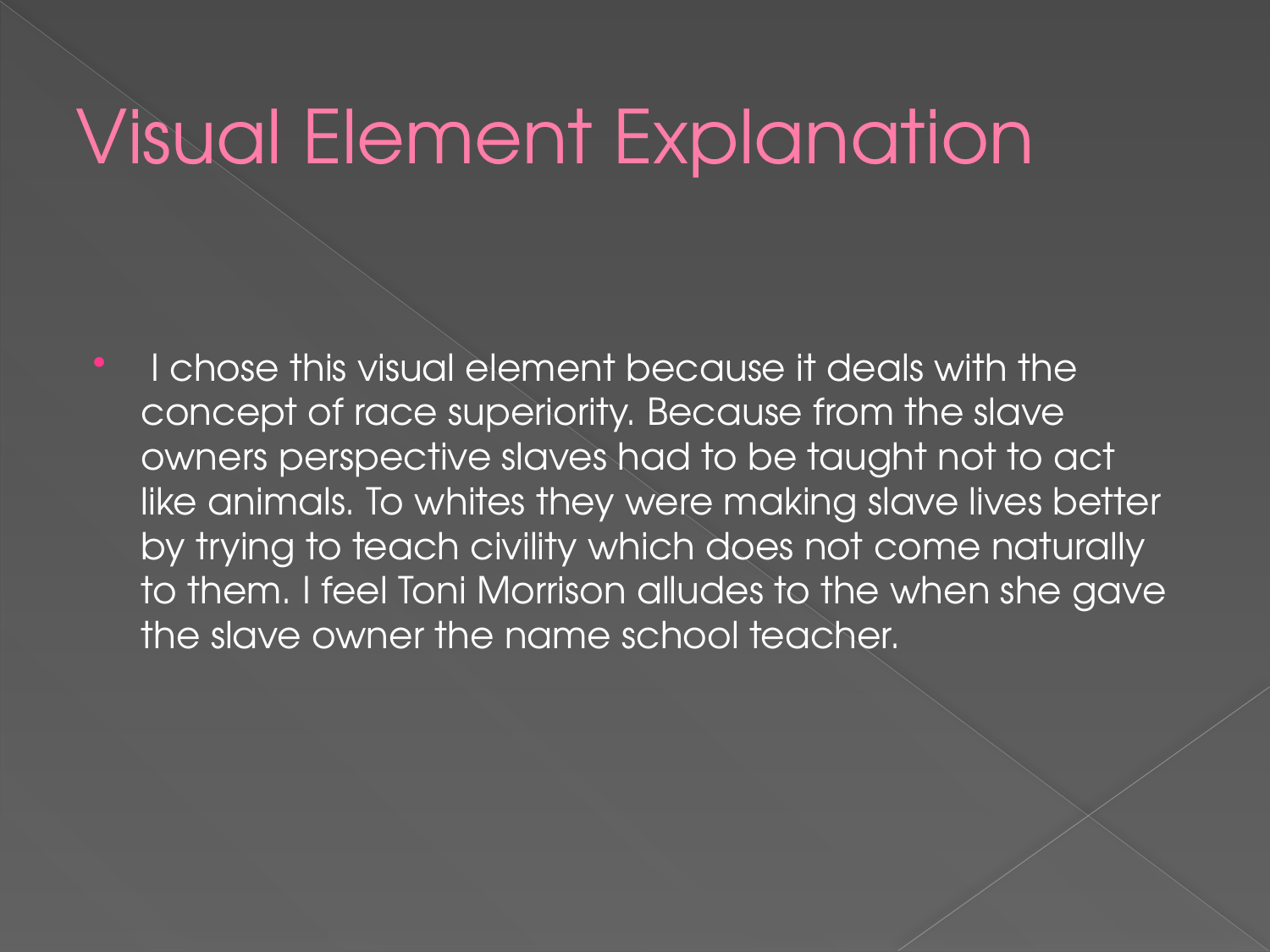

# Visual Element Explanation

 I chose this visual element because it deals with the concept of race superiority. Because from the slave owners perspective slaves had to be taught not to act like animals. To whites they were making slave lives better by trying to teach civility which does not come naturally to them. I feel Toni Morrison alludes to the when she gave the slave owner the name school teacher.